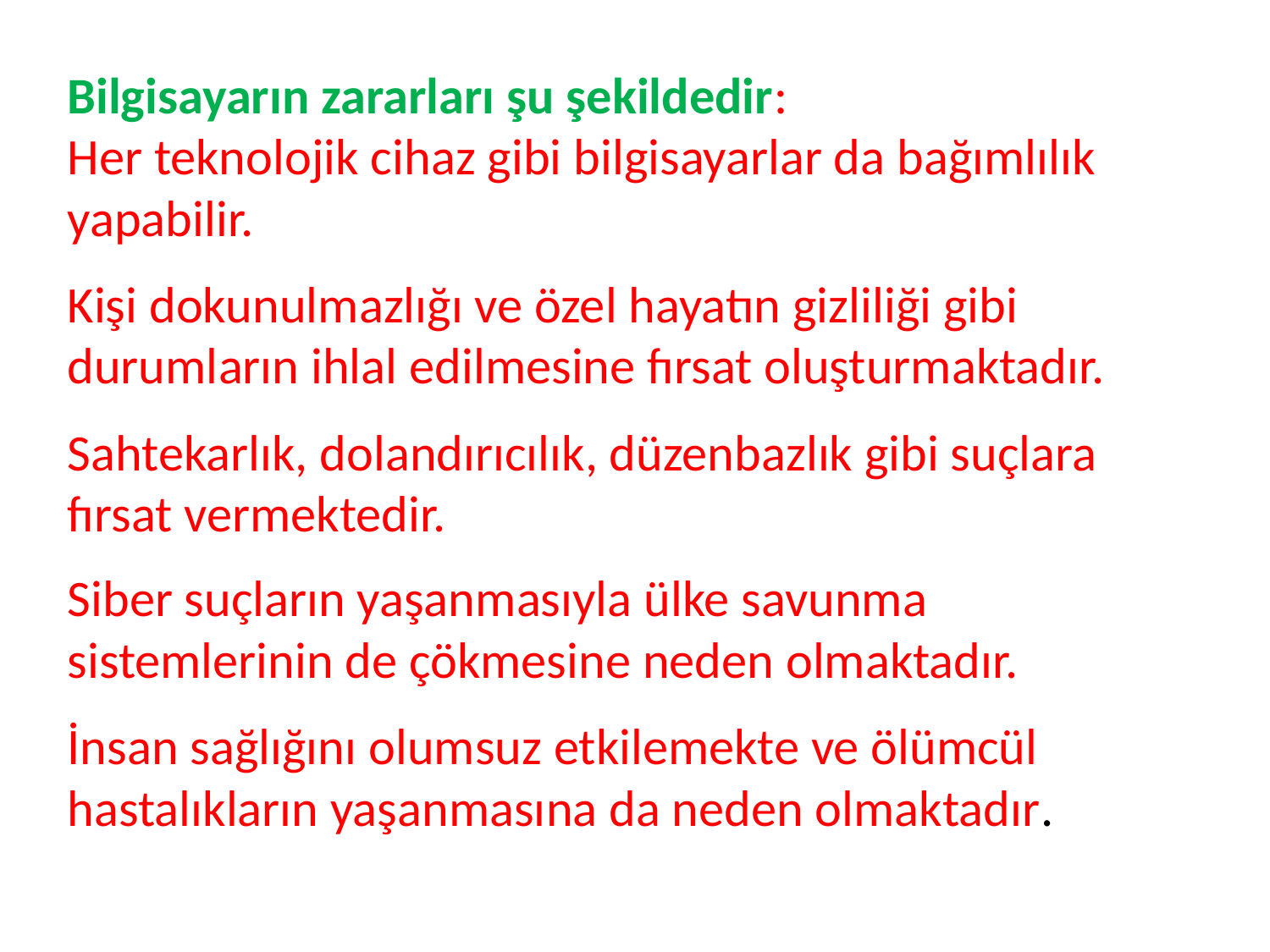

Bilgisayarın zararları şu şekildedir:
Her teknolojik cihaz gibi bilgisayarlar da bağımlılık yapabilir.

Kişi dokunulmazlığı ve özel hayatın gizliliği gibi durumların ihlal edilmesine fırsat oluşturmaktadır.

Sahtekarlık, dolandırıcılık, düzenbazlık gibi suçlara fırsat vermektedir.

Siber suçların yaşanmasıyla ülke savunma sistemlerinin de çökmesine neden olmaktadır.

İnsan sağlığını olumsuz etkilemekte ve ölümcül hastalıkların yaşanmasına da neden olmaktadır.